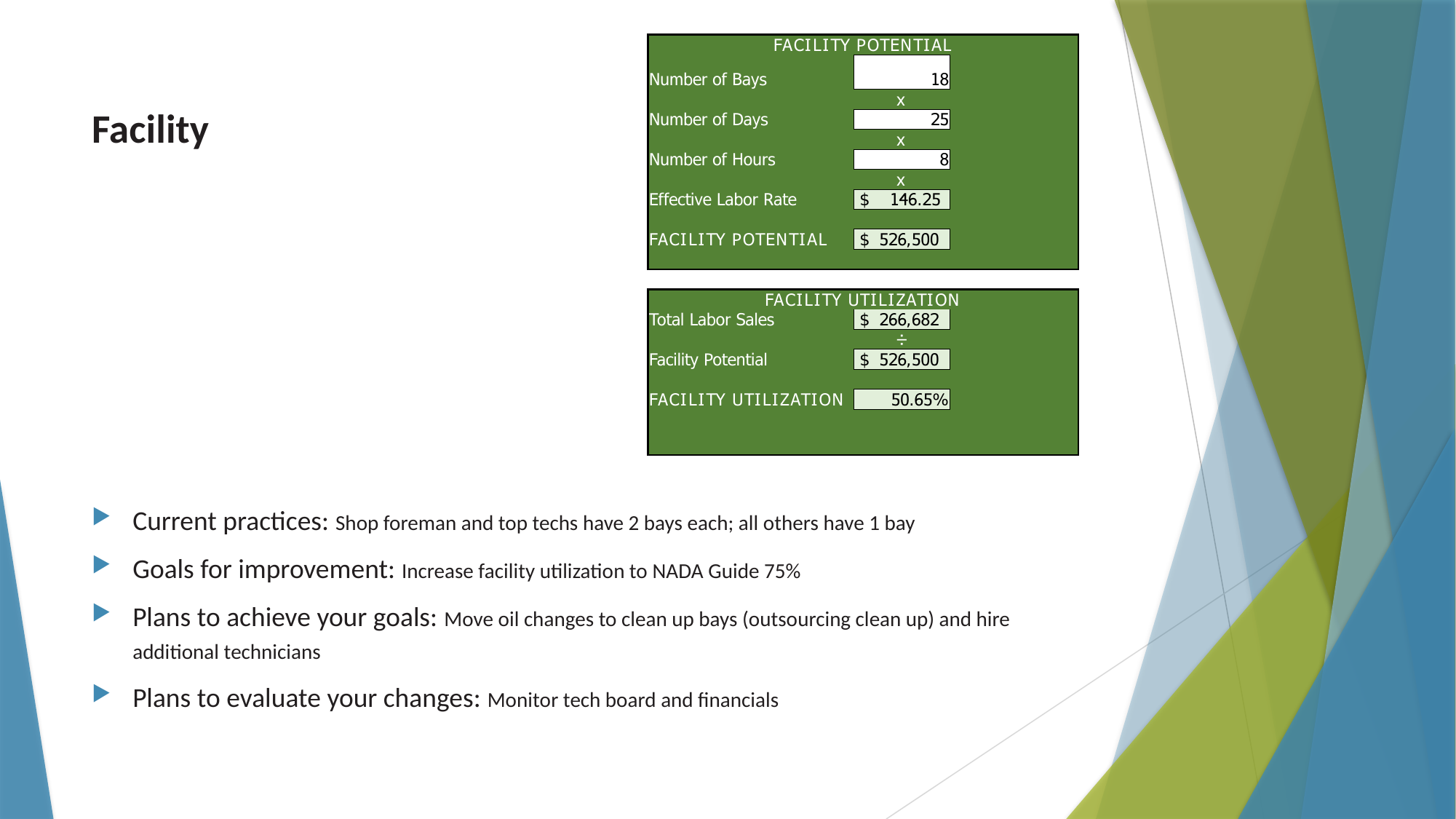

| FACILITY POTENTIAL |  |  |  |
| --- | --- | --- | --- |
| Number of Bays | 18 |  |  |
|  | x |  |  |
| Number of Days | 25 |  |  |
|  | x |  |  |
| Number of Hours | 8 |  |  |
|  | x |  |  |
| Effective Labor Rate | $ 146.25 |  |  |
|  |  |  |  |
| FACILITY POTENTIAL | $ 526,500 |  |  |
|  |  |  |  |
|  |  |  |  |
| FACILITY UTILIZATION |  |  |  |
| Total Labor Sales | $ 266,682 |  |  |
|  | ÷ |  |  |
| Facility Potential | $ 526,500 |  |  |
|  |  |  |  |
| FACILITY UTILIZATION | 50.65% |  |  |
|  |  |  |  |
|  |  |  |  |
# Facility
Current practices: Shop foreman and top techs have 2 bays each; all others have 1 bay
Goals for improvement: Increase facility utilization to NADA Guide 75%
Plans to achieve your goals: Move oil changes to clean up bays (outsourcing clean up) and hire additional technicians
Plans to evaluate your changes: Monitor tech board and financials